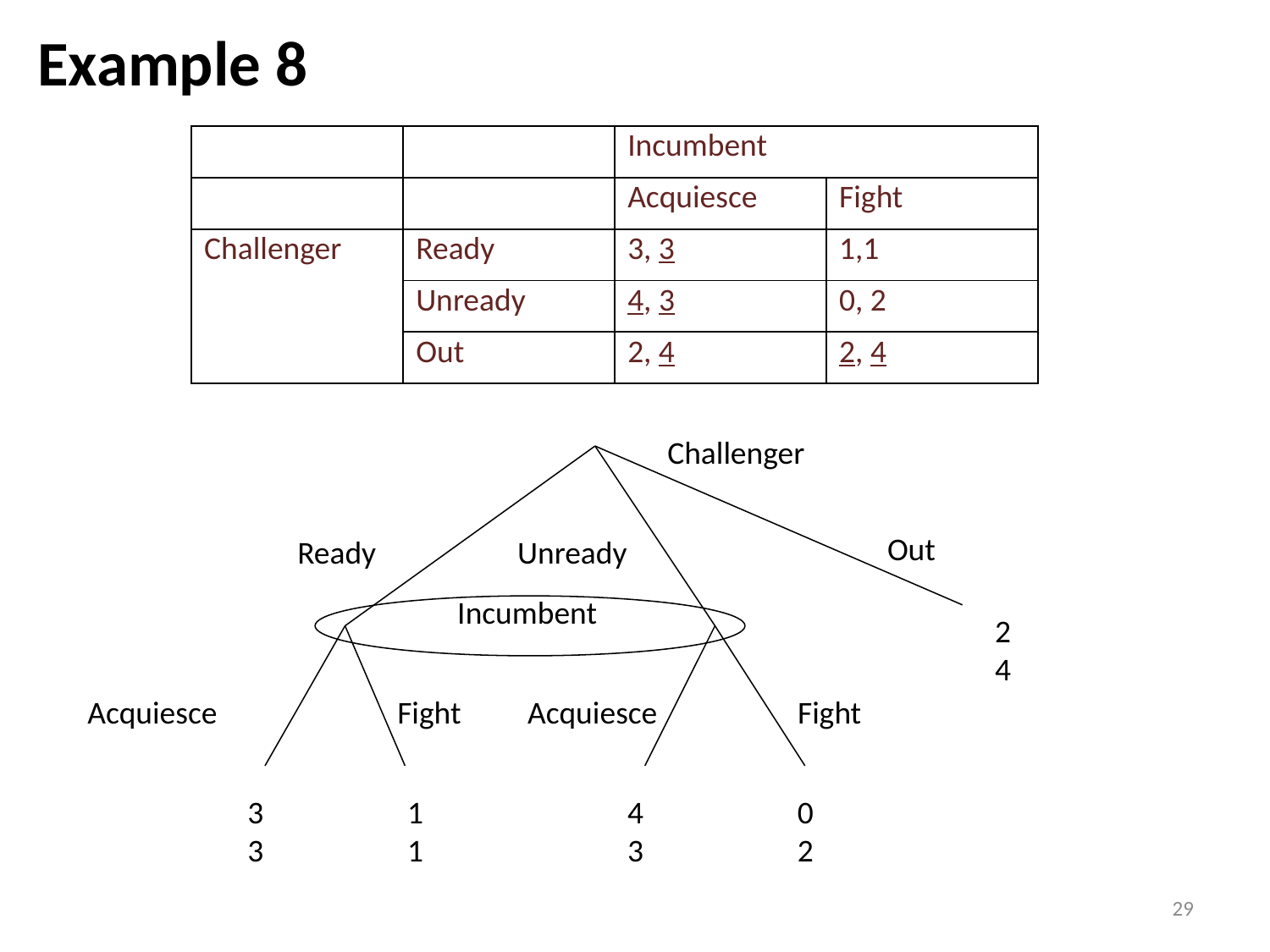

Example 8

|  |  | Incumbent |  |
| --- | --- | --- | --- |
|  |  | Acquiesce | Fight |
| Challenger | Ready | 3, 3 | 1,1 |
|  | Unready | 4, 3 | 0, 2 |
|  | Out | 2, 4 | 2, 4 |
Challenger

Out
Ready
Unready
Incumbent

24

Acquiesce

Fight
Acquiesce
Fight
43
02
3
3
11
29